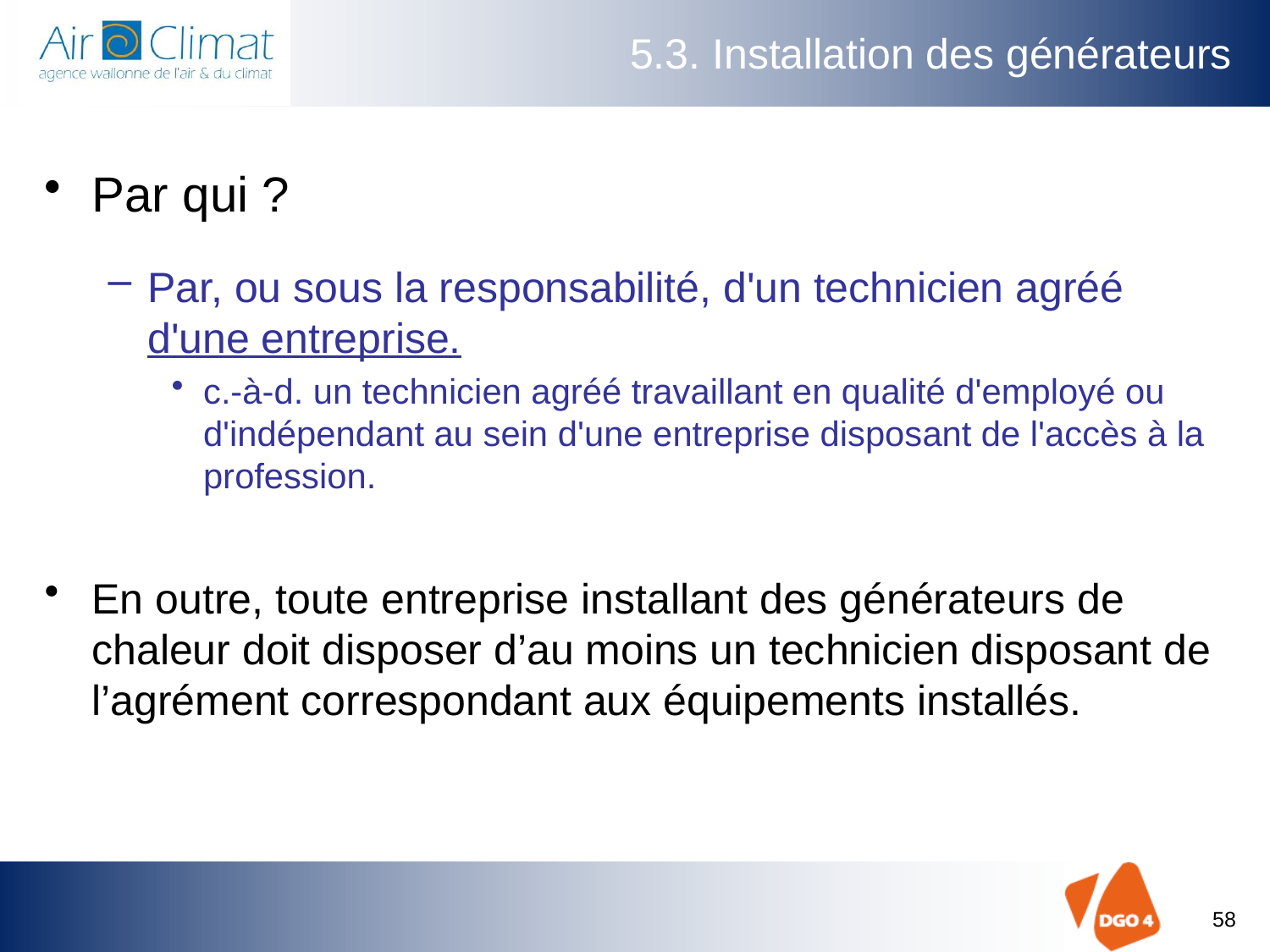

# 5.3. Installation des générateurs
Par qui ?

Par, ou sous la responsabilité, d'un technicien agréé d'une entreprise.
c.-à-d. un technicien agréé travaillant en qualité d'employé ou d'indépendant au sein d'une entreprise disposant de l'accès à la profession.

En outre, toute entreprise installant des générateurs de chaleur doit disposer d’au moins un technicien disposant de l’agrément correspondant aux équipements installés.

58